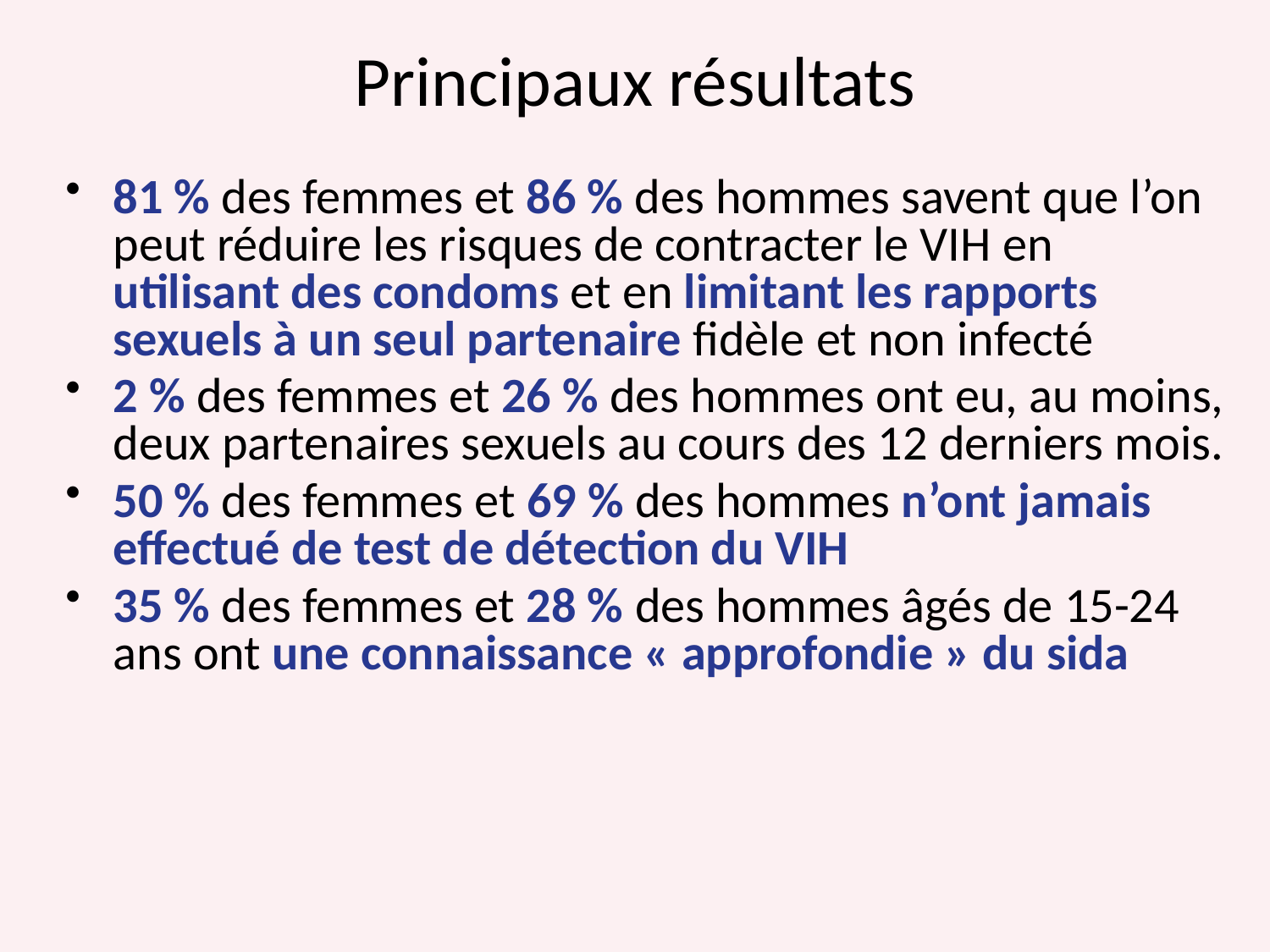

# Principaux résultats
81 % des femmes et 86 % des hommes savent que l’on peut réduire les risques de contracter le VIH en utilisant des condoms et en limitant les rapports sexuels à un seul partenaire fidèle et non infecté
2 % des femmes et 26 % des hommes ont eu, au moins, deux partenaires sexuels au cours des 12 derniers mois.
50 % des femmes et 69 % des hommes n’ont jamais effectué de test de détection du VIH
35 % des femmes et 28 % des hommes âgés de 15-24 ans ont une connaissance « approfondie » du sida